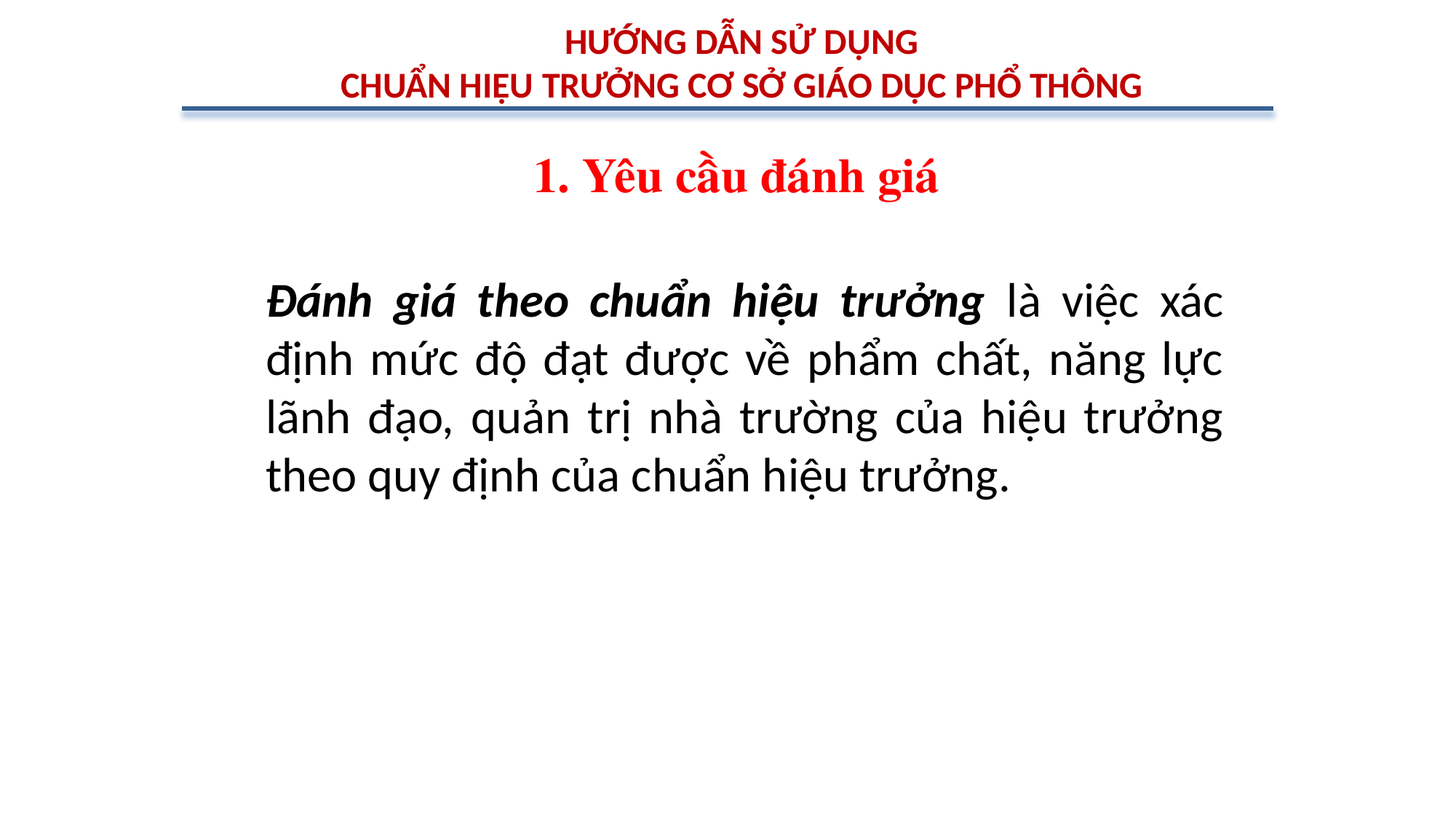

# HƯỚNG DẪN SỬ DỤNG CHUẨN HIỆU TRƯỞNG CƠ SỞ GIÁO DỤC PHỔ THÔNG
1. Yêu cầu đánh giá
Đánh giá theo chuẩn hiệu trưởng là việc xác định mức độ đạt được về phẩm chất, năng lực lãnh đạo, quản trị nhà trường của hiệu trưởng theo quy định của chuẩn hiệu trưởng.